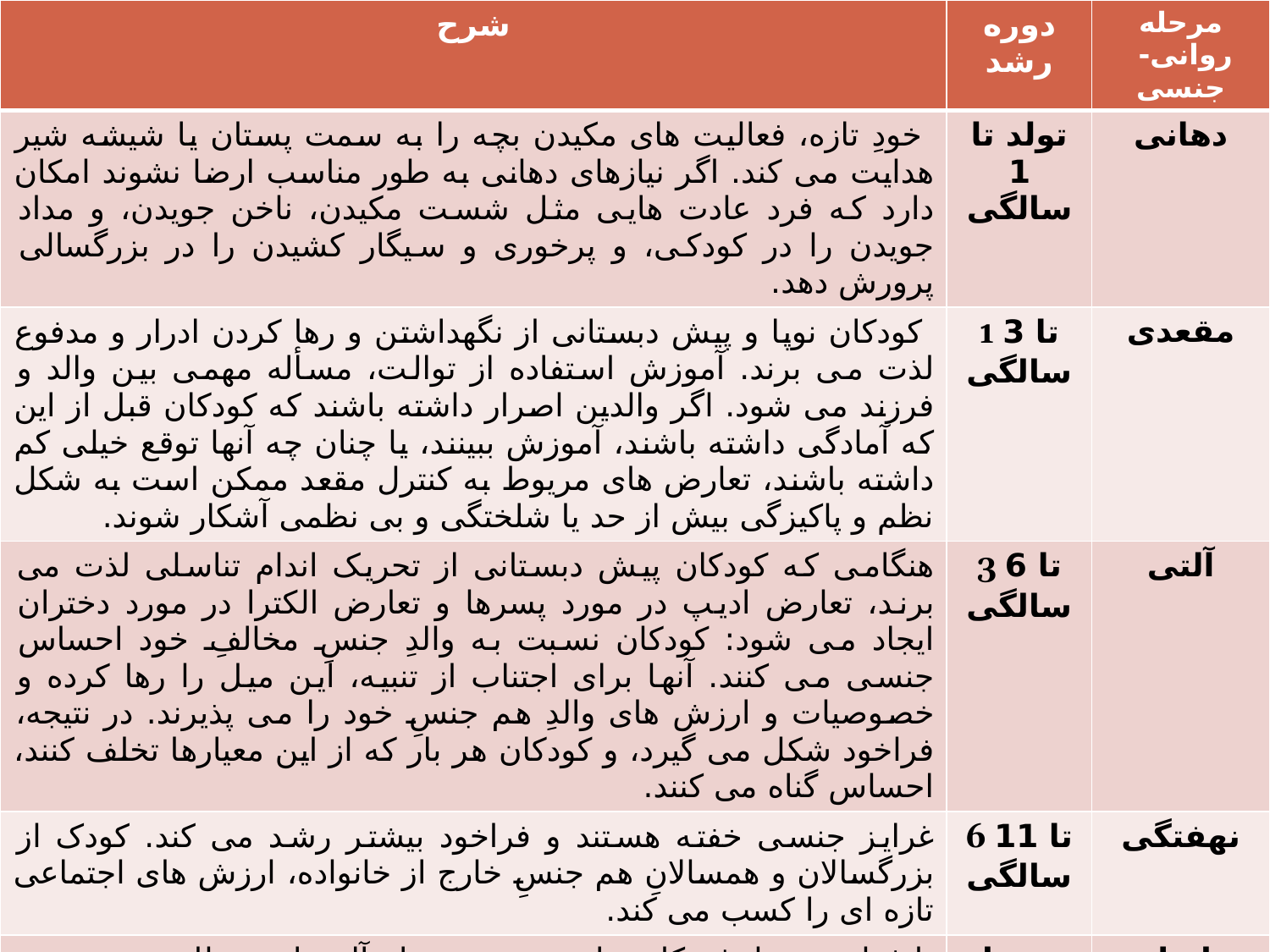

| شرح | دوره رشد | مرحله روانی- جنسی |
| --- | --- | --- |
| خودِ تازه، فعالیت های مکیدن بچه را به سمت پستان یا شیشه شیر هدایت می کند. اگر نیازهای دهانی به طور مناسب ارضا نشوند امکان دارد که فرد عادت هایی مثل شست مکیدن، ناخن جویدن، و مداد جویدن را در کودکی، و پرخوری و سیگار کشیدن را در بزرگسالی پرورش دهد. | تولد تا 1 سالگی | دهانی |
| کودکان نوپا و پیش دبستانی از نگهداشتن و رها کردن ادرار و مدفوع لذت می برند. آموزش استفاده از توالت، مسأله مهمی بین والد و فرزند می شود. اگر والدین اصرار داشته باشند که کودکان قبل از این که آمادگی داشته باشند، آموزش ببینند، یا چنان چه آنها توقع خیلی کم داشته باشند، تعارض های مریوط به کنترل مقعد ممکن است به شکل نظم و پاکیزگی بیش از حد یا شلختگی و بی نظمی آشکار شوند. | 1 تا 3 سالگی | مقعدی |
| هنگامی که کودکان پیش دبستانی از تحریک اندام تناسلی لذت می برند، تعارض ادیپ در مورد پسرها و تعارض الکترا در مورد دختران ایجاد می شود: کودکان نسبت به والدِ جنسِ مخالفِ خود احساس جنسی می کنند. آنها برای اجتناب از تنبیه، این میل را رها کرده و خصوصیات و ارزش های والدِ هم جنسِ خود را می پذیرند. در نتیجه، فراخود شکل می گیرد، و کودکان هر بار که از این معیارها تخلف کنند، احساس گناه می کنند. | 3 تا 6 سالگی | آلتی |
| غرایز جنسی خفته هستند و فراخود بیشتر رشد می کند. کودک از بزرگسالان و همسالانِ هم جنسِ خارج از خانواده، ارزش های اجتماعی تازه ای را کسب می کند. | 6 تا 11 سالگی | نهفتگی |
| با فراسیدن بلوغ، تکانه های جنسیِ مرحله آلتی از نو ظاهر می شوند. اگر رشد در طول مراحل پیشین موفقیت آمیز بوده باشد، به ازدواج، رابطۀ جنسی پخته، و به دنیا آوردن فرزندان و بزرگ کردن آنها منجر می شود. این مرحله تا بزرگسالی ادامه می یابد. | نوجوانی | تناسلی |
www.modirkade.ir